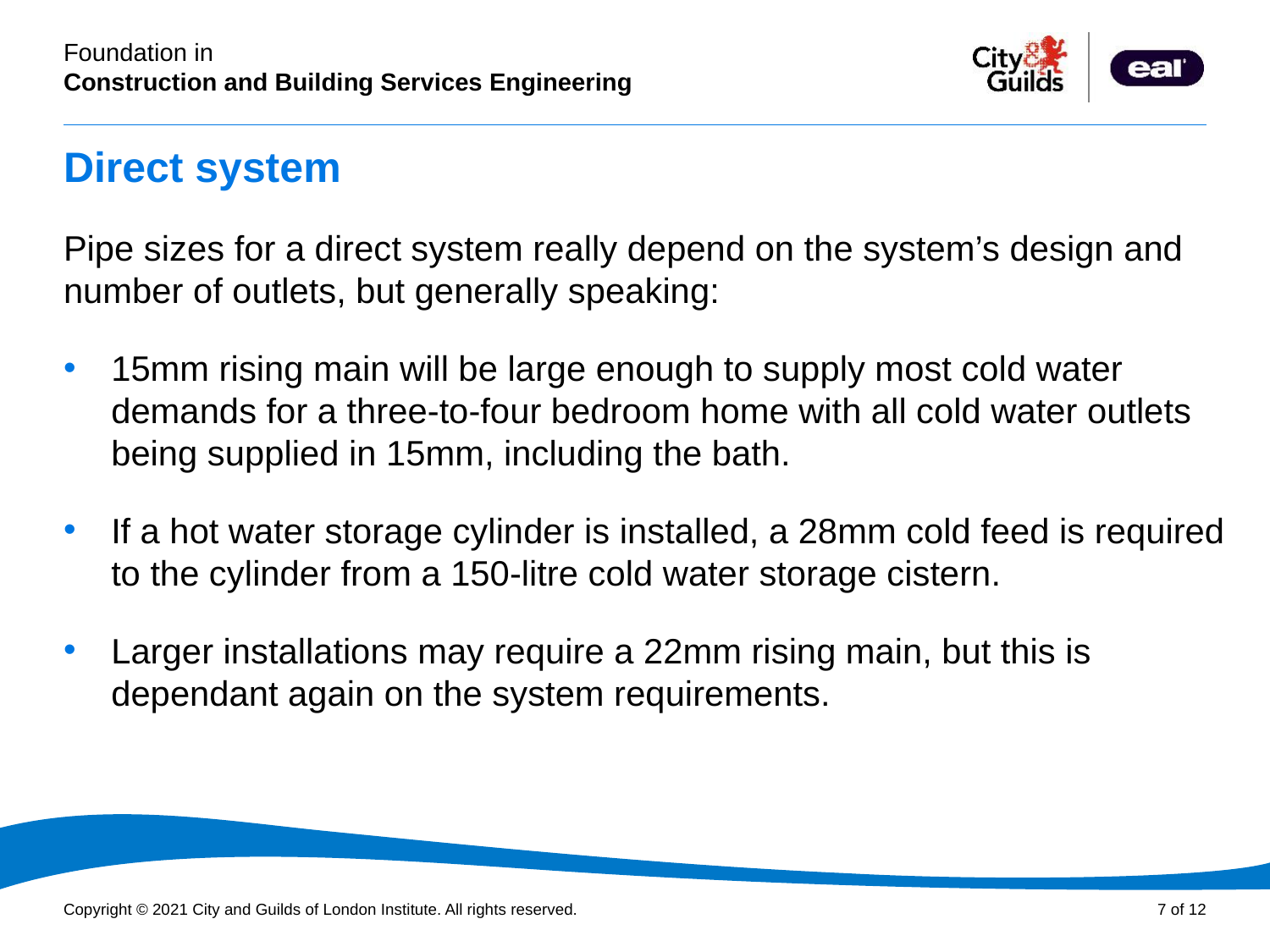

# Direct system
Pipe sizes for a direct system really depend on the system’s design and number of outlets, but generally speaking:
15mm rising main will be large enough to supply most cold water demands for a three-to-four bedroom home with all cold water outlets being supplied in 15mm, including the bath.
If a hot water storage cylinder is installed, a 28mm cold feed is required to the cylinder from a 150-litre cold water storage cistern.
Larger installations may require a 22mm rising main, but this is dependant again on the system requirements.